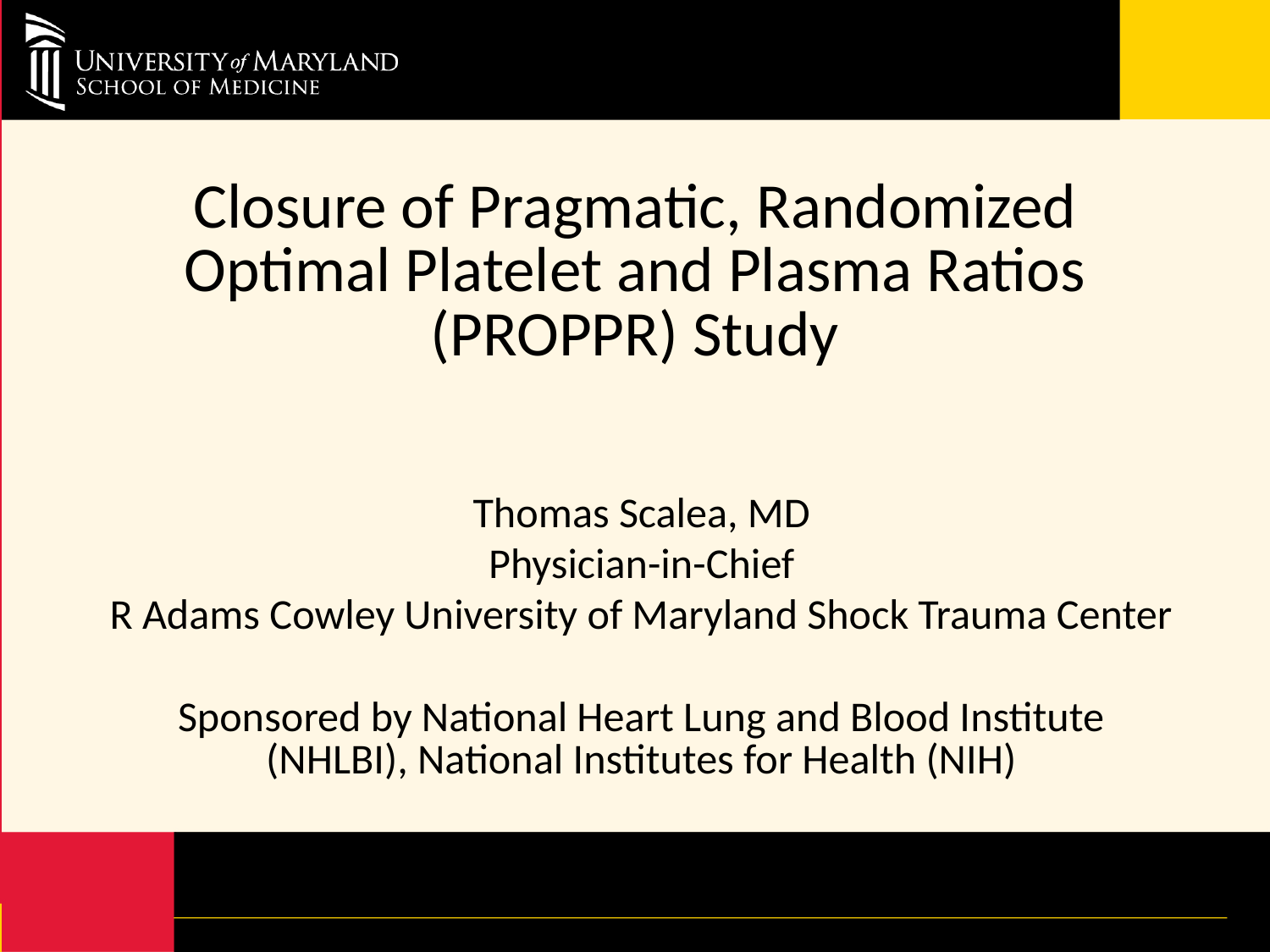

# Closure of Pragmatic, Randomized Optimal Platelet and Plasma Ratios (PROPPR) Study

Thomas Scalea, MD
Physician-in-Chief
R Adams Cowley University of Maryland Shock Trauma Center

Sponsored by National Heart Lung and Blood Institute (NHLBI), National Institutes for Health (NIH)